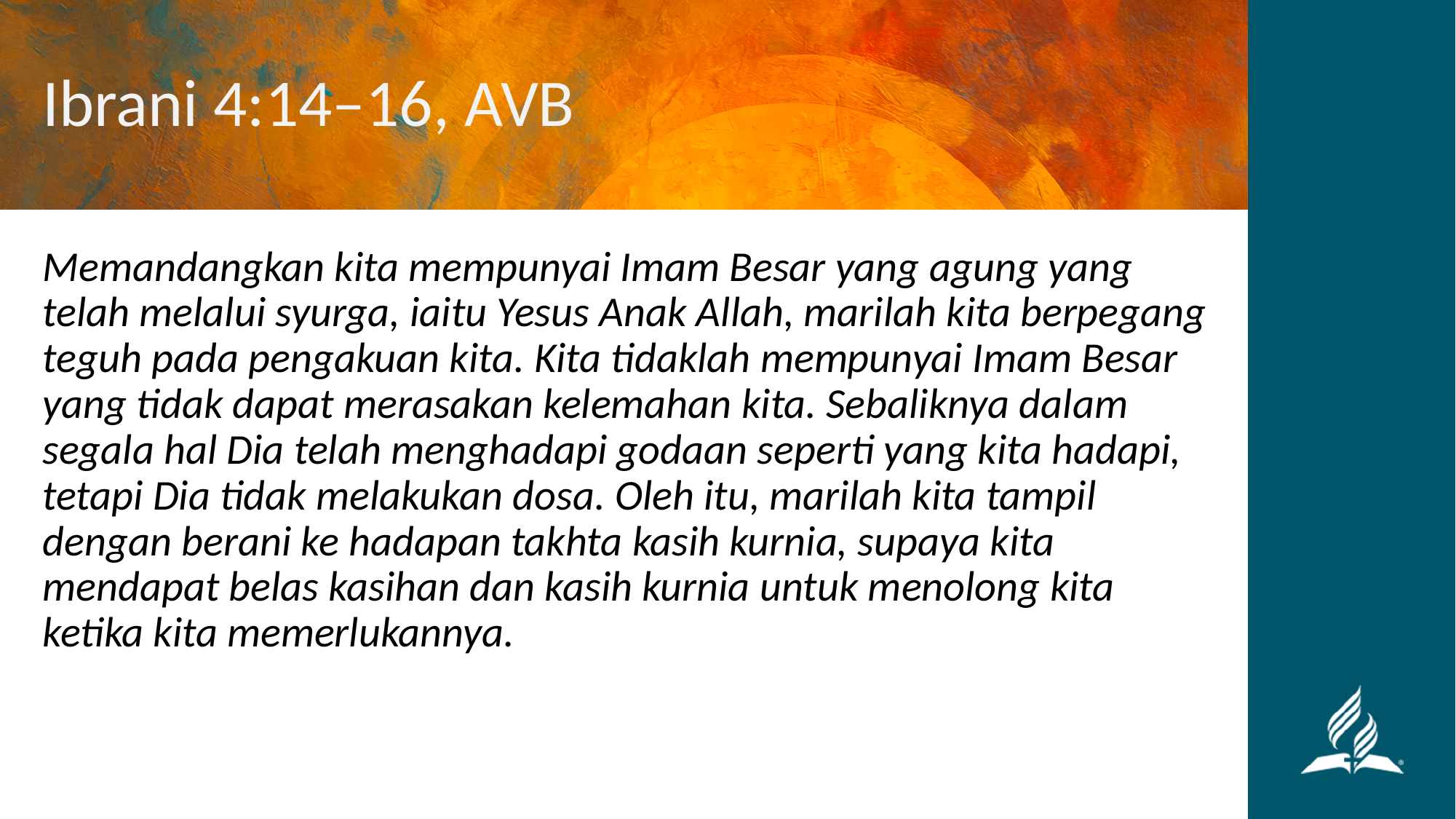

# Ibrani 4:14–16, AVB
Memandangkan kita mempunyai Imam Besar yang agung yang telah melalui syurga, iaitu Yesus Anak Allah, marilah kita berpegang teguh pada pengakuan kita. Kita tidaklah mempunyai Imam Besar yang tidak dapat merasakan kelemahan kita. Sebaliknya dalam segala hal Dia telah menghadapi godaan seperti yang kita hadapi, tetapi Dia tidak melakukan dosa. Oleh itu, marilah kita tampil dengan berani ke hadapan takhta kasih kurnia, supaya kita mendapat belas kasihan dan kasih kurnia untuk menolong kita ketika kita memerlukannya.